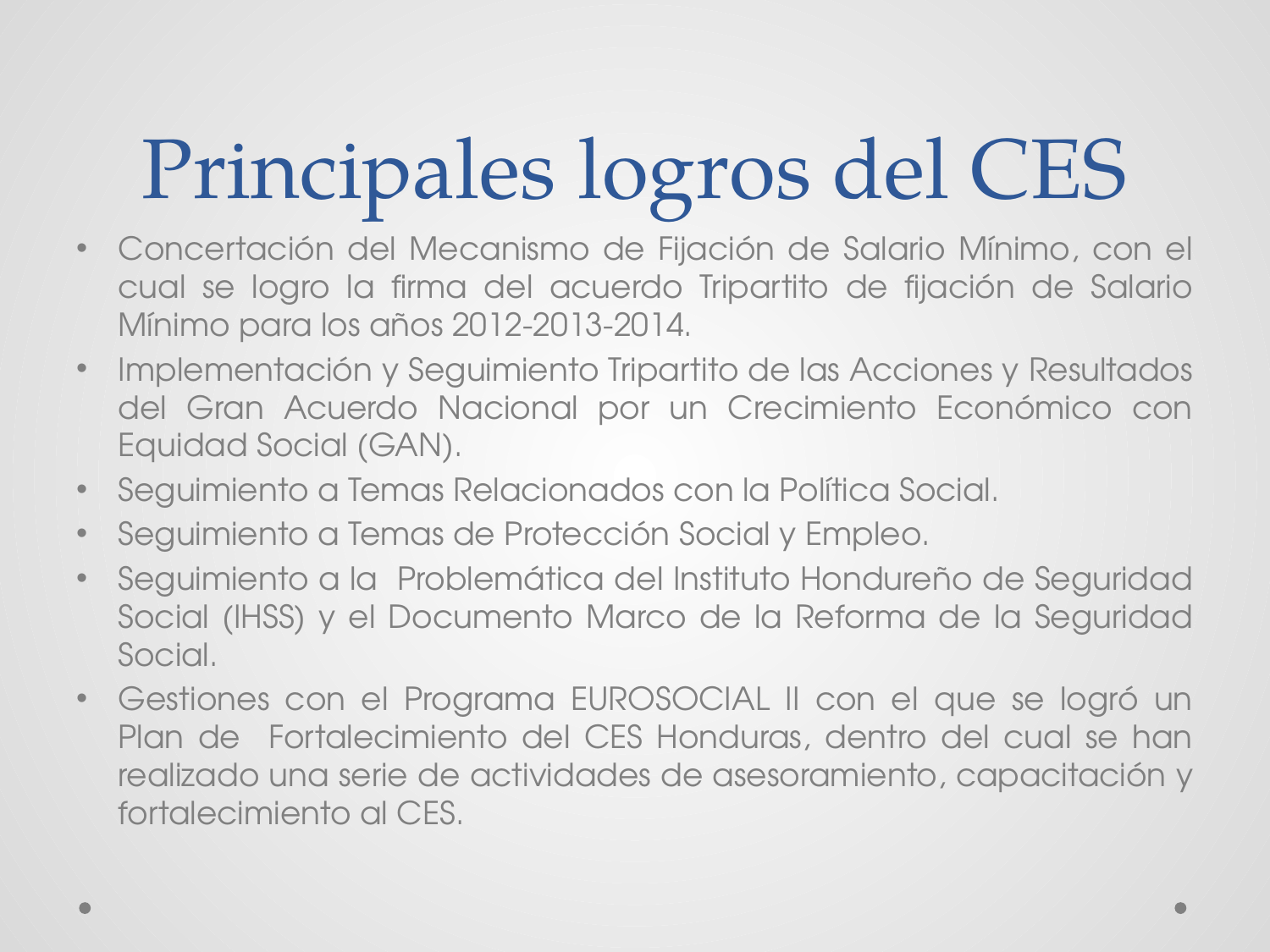

# Principales logros del CES
Concertación del Mecanismo de Fijación de Salario Mínimo, con el cual se logro la firma del acuerdo Tripartito de fijación de Salario Mínimo para los años 2012-2013-2014.
Implementación y Seguimiento Tripartito de las Acciones y Resultados del Gran Acuerdo Nacional por un Crecimiento Económico con Equidad Social (GAN).
Seguimiento a Temas Relacionados con la Política Social.
Seguimiento a Temas de Protección Social y Empleo.
Seguimiento a la  Problemática del Instituto Hondureño de Seguridad Social (IHSS) y el Documento Marco de la Reforma de la Seguridad Social.
Gestiones con el Programa EUROSOCIAL II con el que se logró un Plan de  Fortalecimiento del CES Honduras, dentro del cual se han realizado una serie de actividades de asesoramiento, capacitación y fortalecimiento al CES.